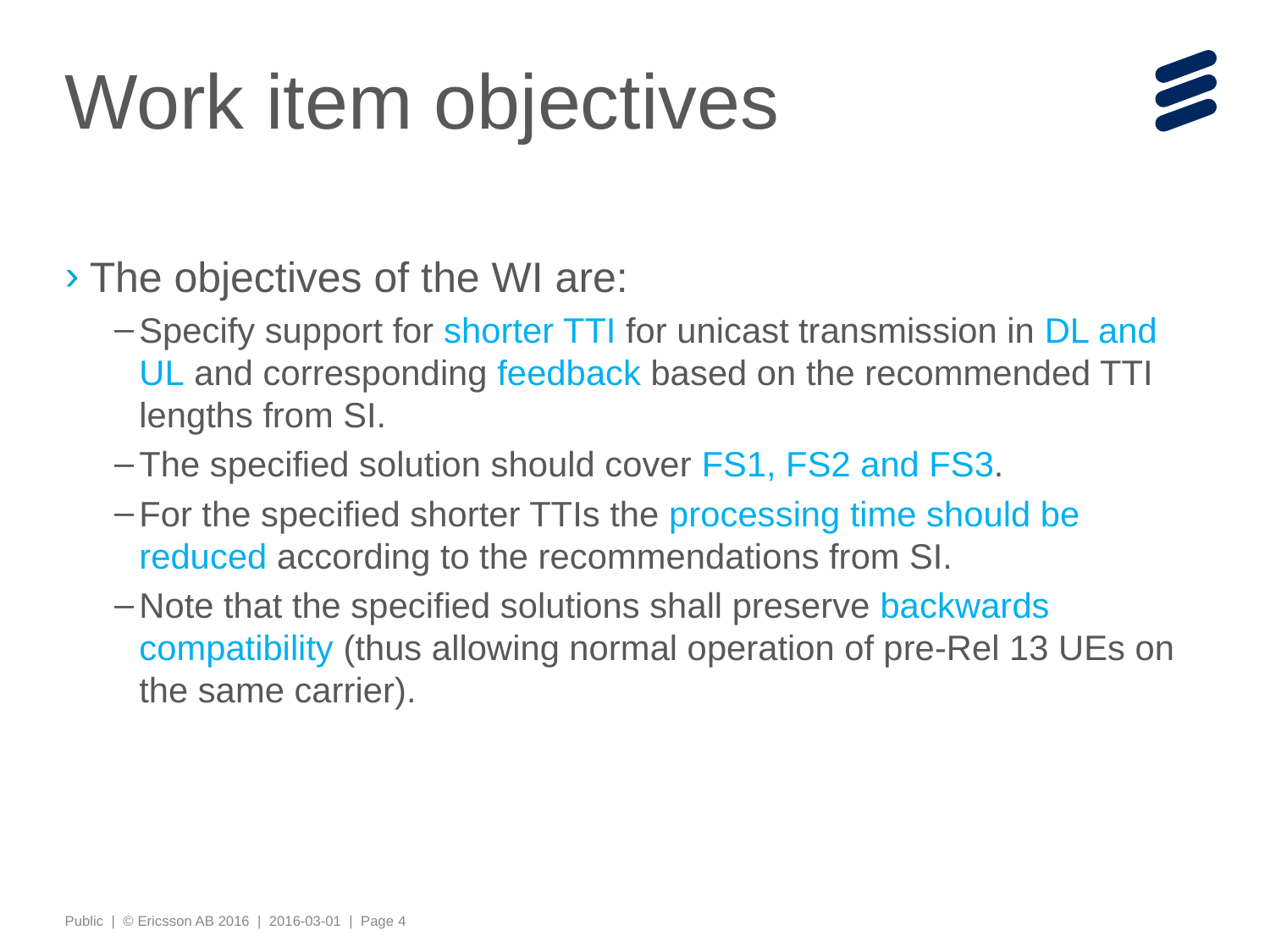

# Work item objectives
The objectives of the WI are:
Specify support for shorter TTI for unicast transmission in DL and UL and corresponding feedback based on the recommended TTI lengths from SI.
The specified solution should cover FS1, FS2 and FS3.
For the specified shorter TTIs the processing time should be reduced according to the recommendations from SI.
Note that the specified solutions shall preserve backwards compatibility (thus allowing normal operation of pre-Rel 13 UEs on the same carrier).